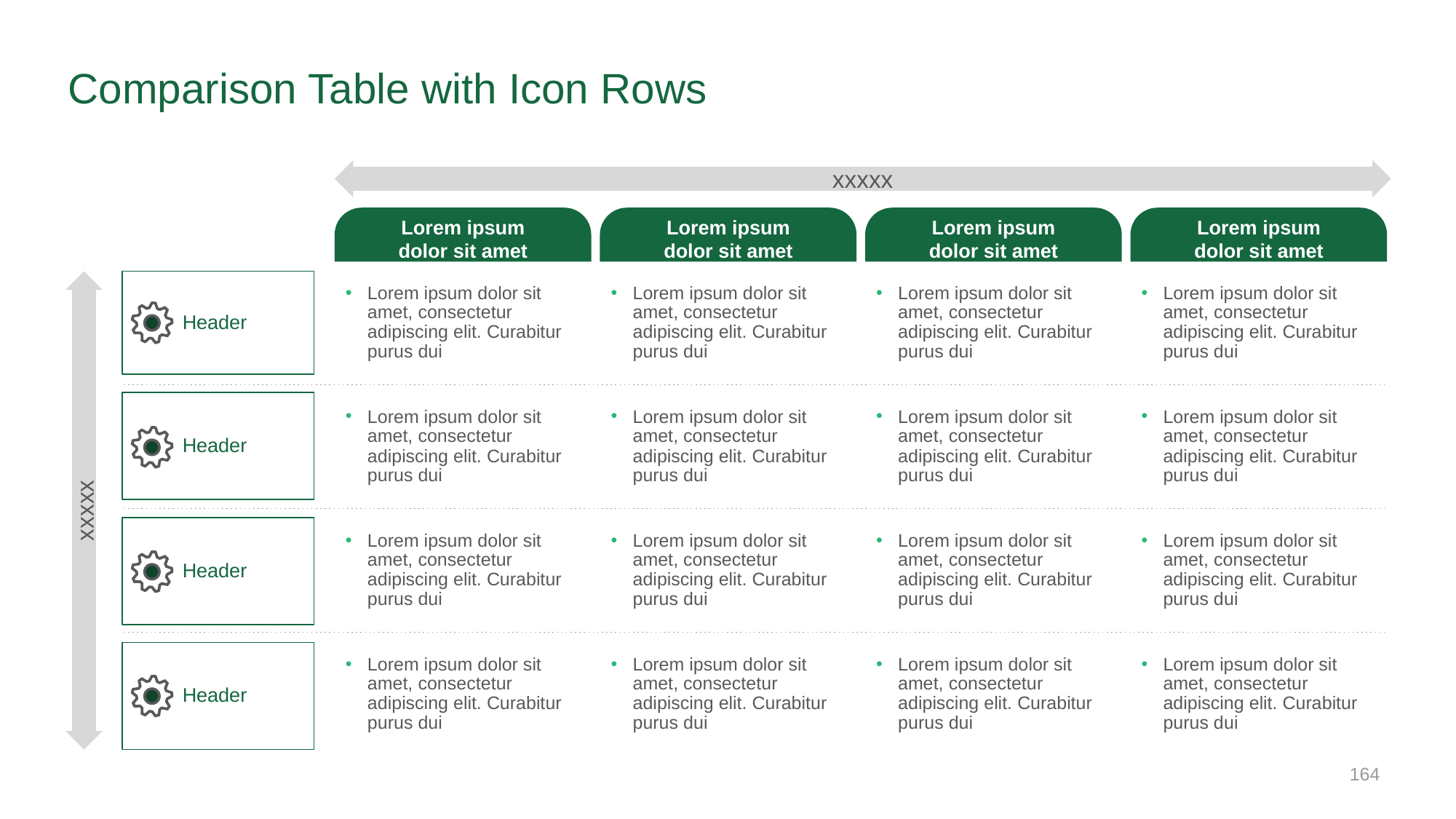

# Comparison Table with Icon Rows
xxxxx
Lorem ipsum
dolor sit amet
Lorem ipsum
dolor sit amet
Lorem ipsum
dolor sit amet
Lorem ipsum
dolor sit amet
Header
Lorem ipsum dolor sit amet, consectetur adipiscing elit. Curabitur purus dui
Lorem ipsum dolor sit amet, consectetur adipiscing elit. Curabitur purus dui
Lorem ipsum dolor sit amet, consectetur adipiscing elit. Curabitur purus dui
Lorem ipsum dolor sit amet, consectetur adipiscing elit. Curabitur purus dui

Header
Lorem ipsum dolor sit amet, consectetur adipiscing elit. Curabitur purus dui
Lorem ipsum dolor sit amet, consectetur adipiscing elit. Curabitur purus dui
Lorem ipsum dolor sit amet, consectetur adipiscing elit. Curabitur purus dui
Lorem ipsum dolor sit amet, consectetur adipiscing elit. Curabitur purus dui

xxxxx
Header
Lorem ipsum dolor sit amet, consectetur adipiscing elit. Curabitur purus dui
Lorem ipsum dolor sit amet, consectetur adipiscing elit. Curabitur purus dui
Lorem ipsum dolor sit amet, consectetur adipiscing elit. Curabitur purus dui
Lorem ipsum dolor sit amet, consectetur adipiscing elit. Curabitur purus dui

Header
Lorem ipsum dolor sit amet, consectetur adipiscing elit. Curabitur purus dui
Lorem ipsum dolor sit amet, consectetur adipiscing elit. Curabitur purus dui
Lorem ipsum dolor sit amet, consectetur adipiscing elit. Curabitur purus dui
Lorem ipsum dolor sit amet, consectetur adipiscing elit. Curabitur purus dui

164